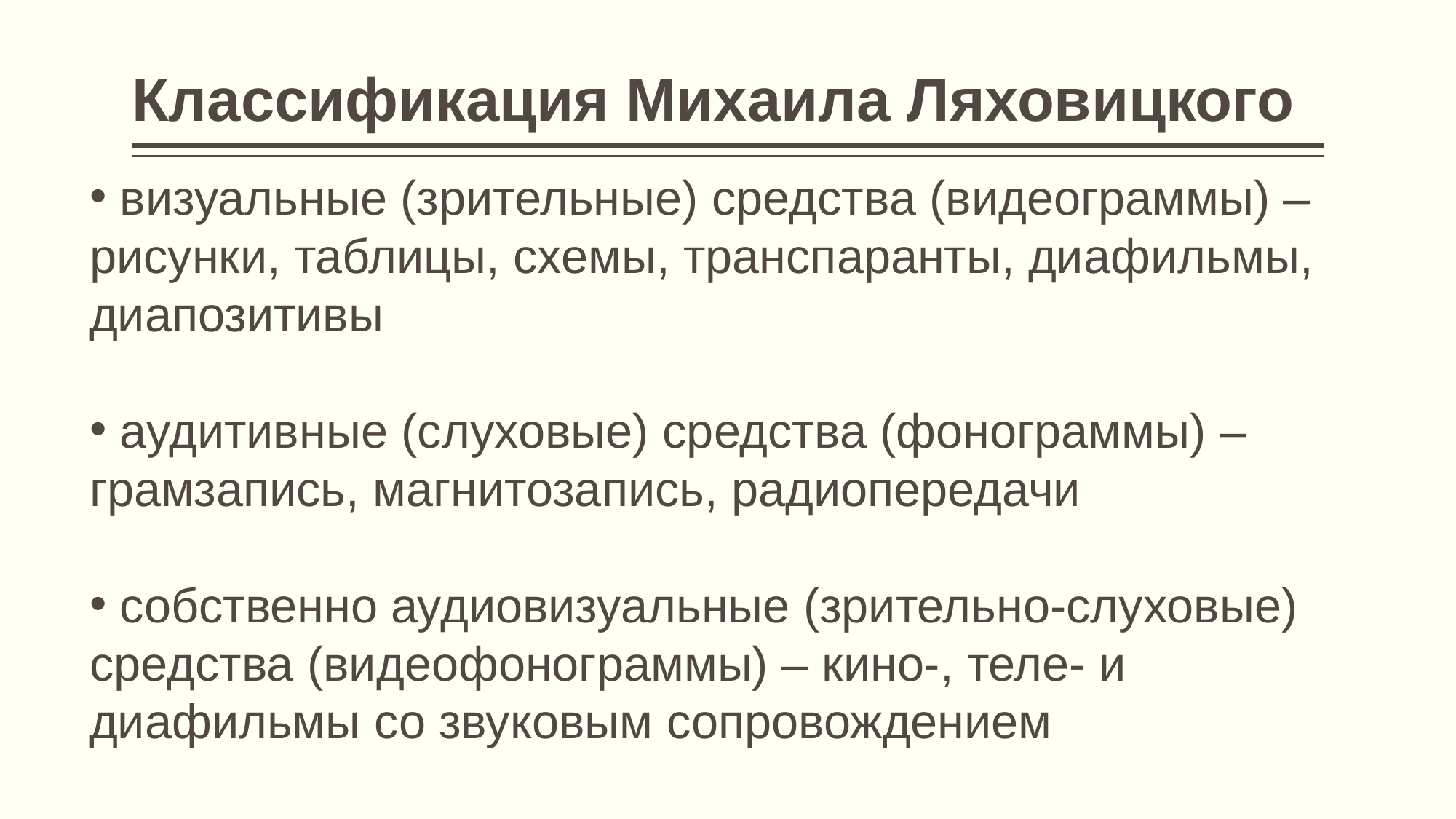

# Классификация Михаила Ляховицкого
 визуальные (зрительные) средства (видеограммы) – рисунки, таблицы, схемы, транспаранты, диафильмы, диапозитивы

 аудитивные (слуховые) средства (фонограммы) – грамзапись, магнитозапись, радиопередачи

 собственно аудиовизуальные (зрительно-слуховые) средства (видеофонограммы) – кино-, теле- и диафильмы со звуковым сопровождением